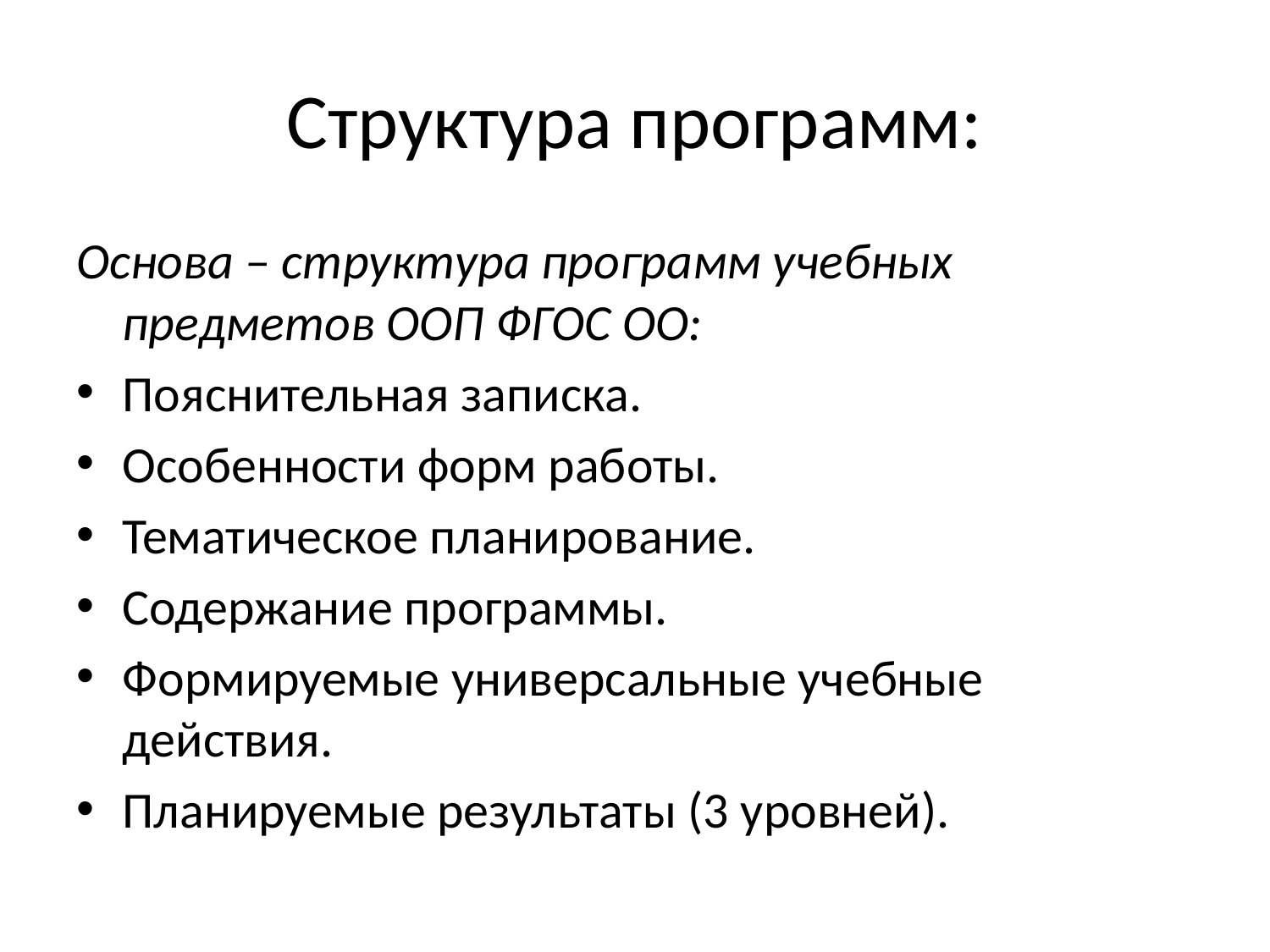

# Структура программ:
Основа – структура программ учебных предметов ООП ФГОС ОО:
Пояснительная записка.
Особенности форм работы.
Тематическое планирование.
Содержание программы.
Формируемые универсальные учебные действия.
Планируемые результаты (3 уровней).